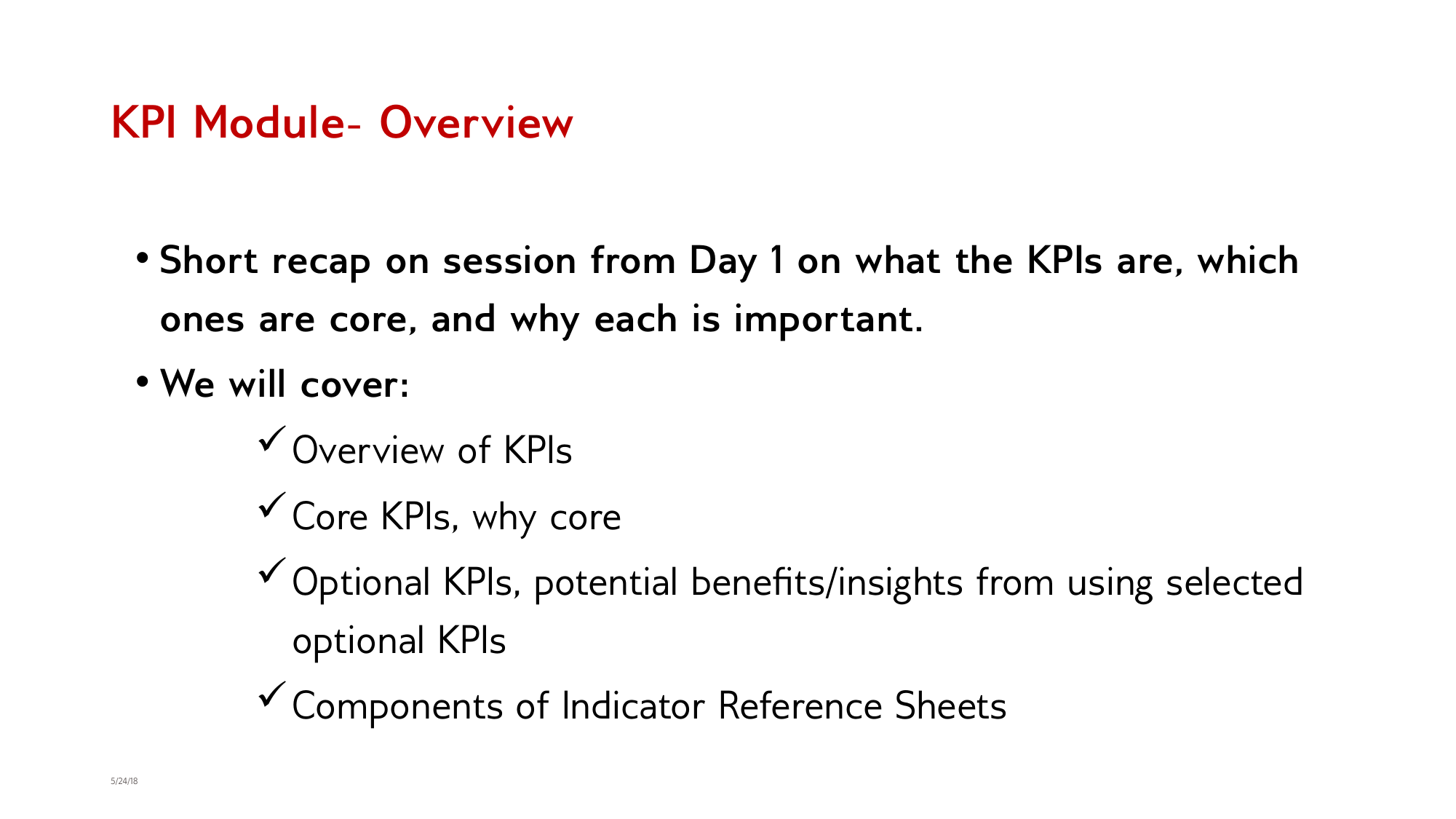

# KPI Module- Overview
Short recap on session from Day 1 on what the KPIs are, which ones are core, and why each is important.
We will cover:
Overview of KPIs
Core KPIs, why core
Optional KPIs, potential benefits/insights from using selected optional KPIs
Components of Indicator Reference Sheets

5/24/18